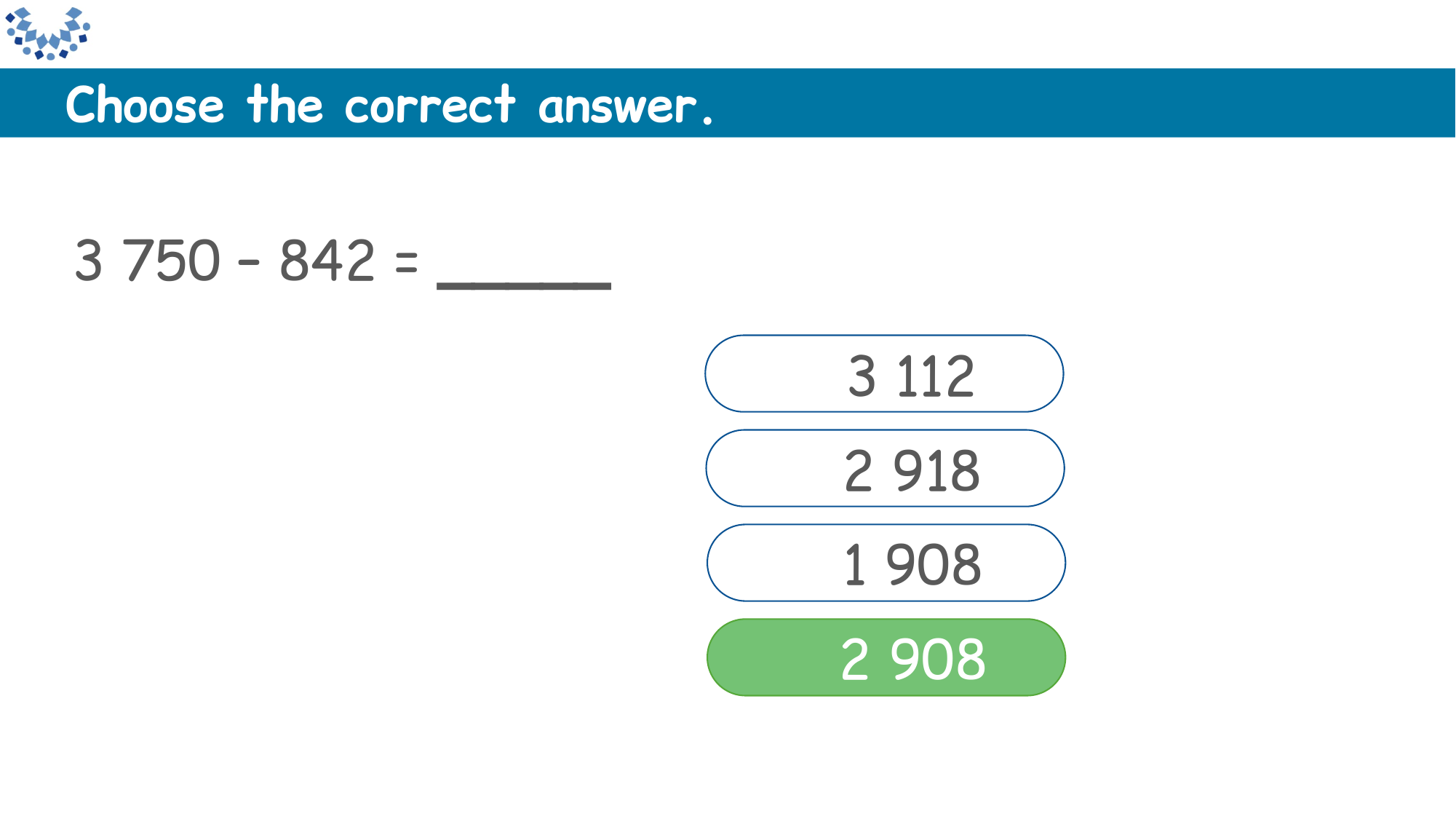

Choose the correct answer.
3 750 – 842 = _____
3 112
2 918
1 908
2 908